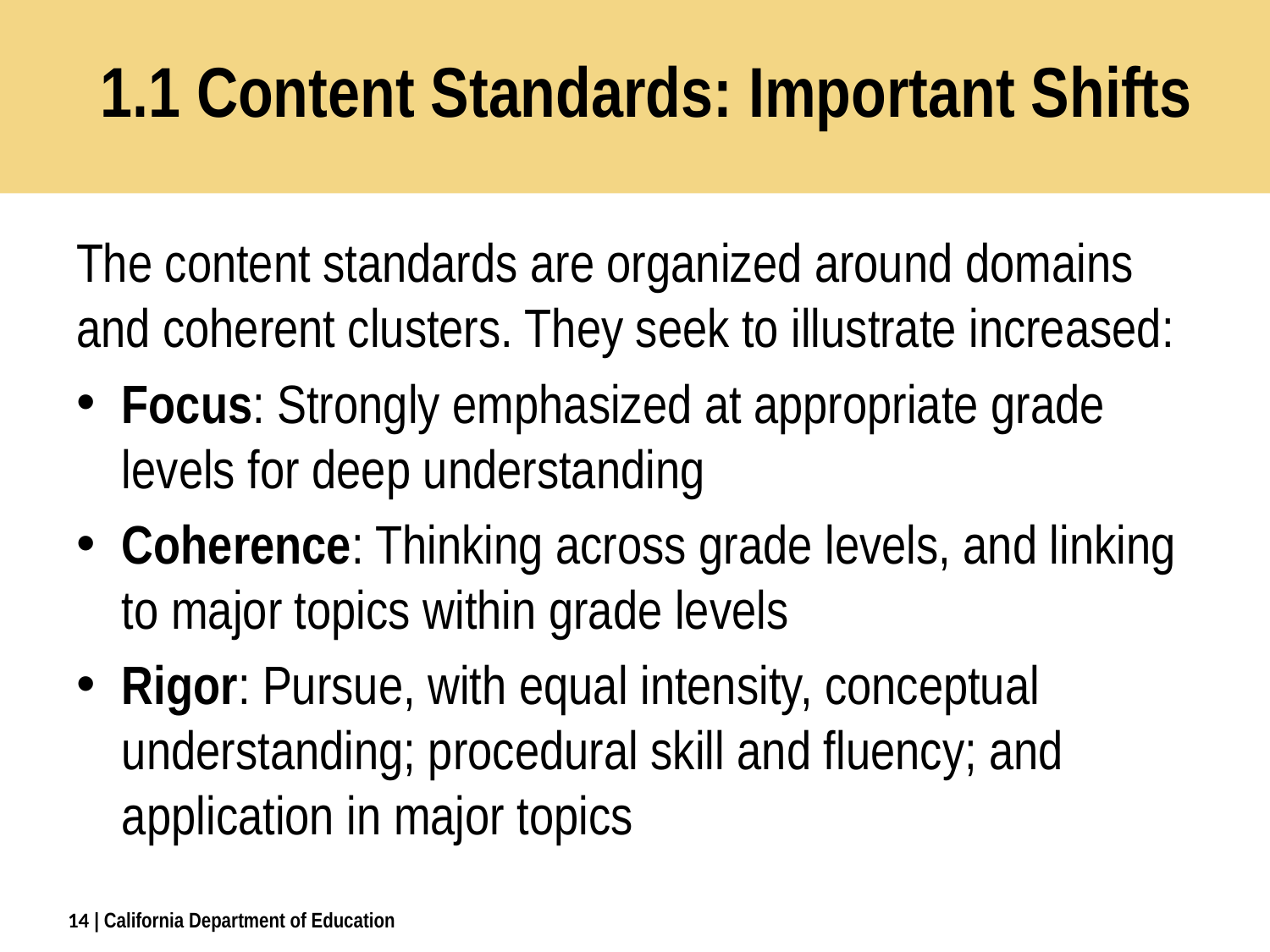

# 1.1 Content Standards: Important Shifts
The content standards are organized around domains and coherent clusters. They seek to illustrate increased:
Focus: Strongly emphasized at appropriate grade levels for deep understanding
Coherence: Thinking across grade levels, and linking to major topics within grade levels
Rigor: Pursue, with equal intensity, conceptual understanding; procedural skill and fluency; and application in major topics

14
| California Department of Education